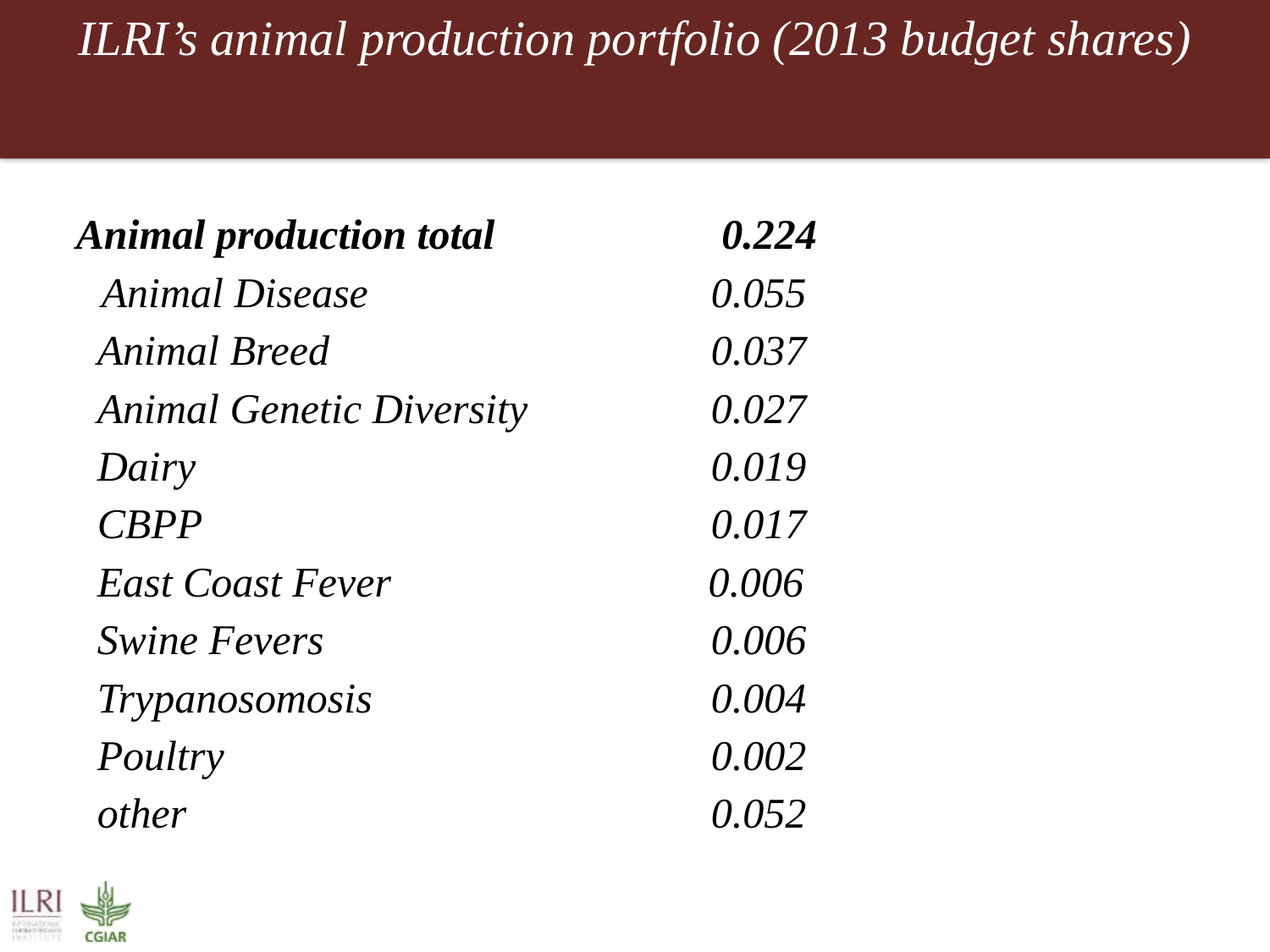

# ILRI’s animal production portfolio (2013 budget shares)
Animal production total     		 0.224
Animal Disease	  		0.055
  Animal Breed	 			0.037
  Animal Genetic Diversity		0.027
  Dairy	 				0.019
  CBPP				 	0.017
  East Coast Fever                              0.006
  Swine Fevers				0.006
  Trypanosomosis			0.004
  Poultry				0.002
  other					0.052